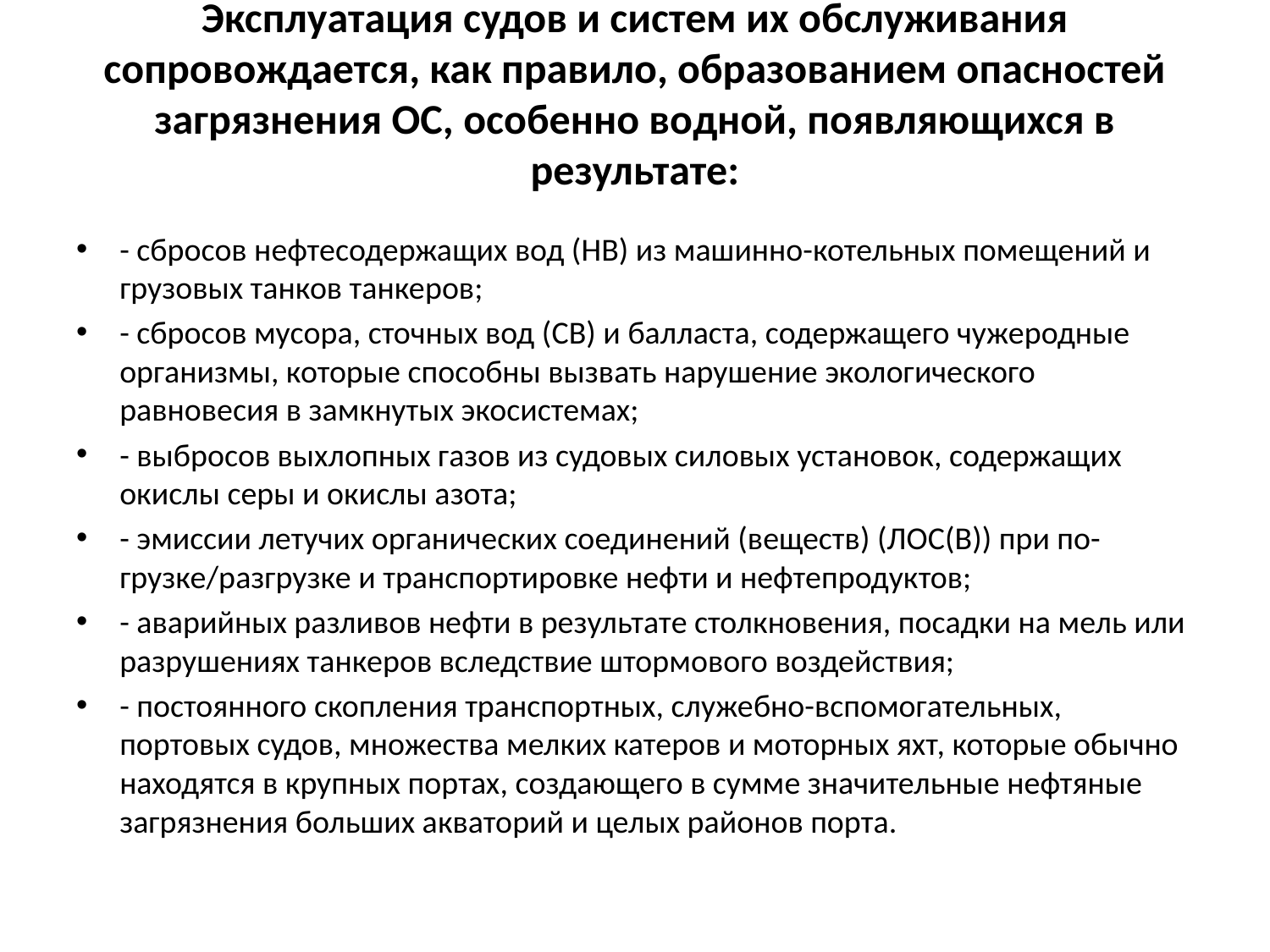

# Эксплуатация судов и систем их обслуживания сопровождается, как правило, образованием опасностей загрязнения ОС, особенно водной, появляющихся в результате:
- сбросов нефтесодержащих вод (НВ) из машинно-котельных помещений и грузовых танков танкеров;
- сбросов мусора, сточных вод (СВ) и балласта, содержащего чужеродные организмы, которые способны вызвать нарушение экологического равновесия в замкнутых экосистемах;
- выбросов выхлопных газов из судовых силовых установок, содержащих окислы серы и окислы азота;
- эмиссии летучих органических соединений (веществ) (ЛОС(В)) при по- грузке/разгрузке и транспортировке нефти и нефтепродуктов;
- аварийных разливов нефти в результате столкновения, посадки на мель или разрушениях танкеров вследствие штормового воздействия;
- постоянного скопления транспортных, служебно-вспомогательных, портовых судов, множества мелких катеров и моторных яхт, которые обычно находятся в крупных портах, создающего в сумме значительные нефтяные загрязнения больших акваторий и целых районов порта.